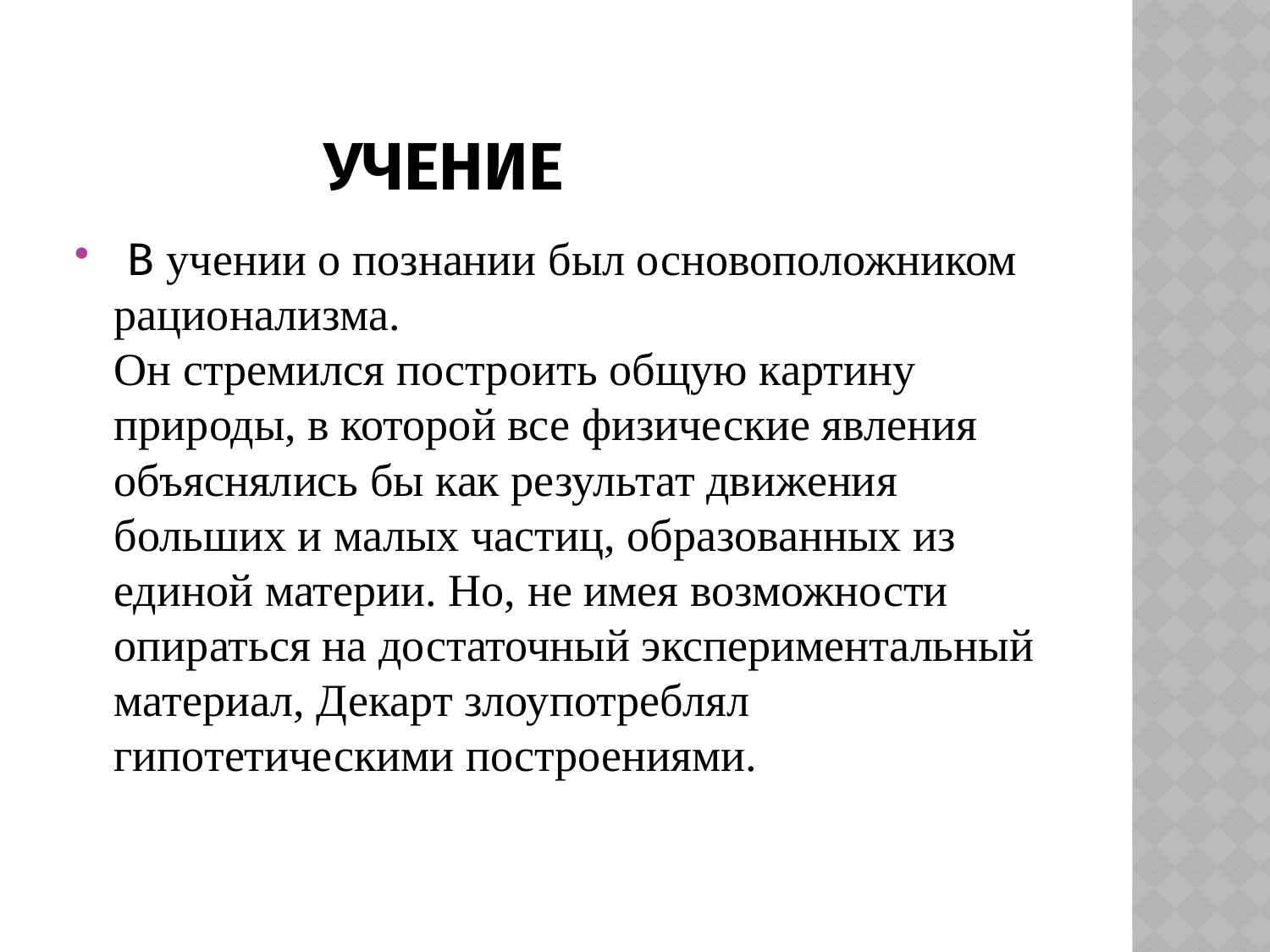

# Учение
 В учении о познании был основоположником рационализма.
Он стремился построить общую картину природы, в которой все физические явления объяснялись бы как результат движения больших и малых частиц, образованных из единой материи. Но, не имея возможности опираться на достаточный экспериментальный материал, Декарт злоупотреблял гипотетическими построениями.